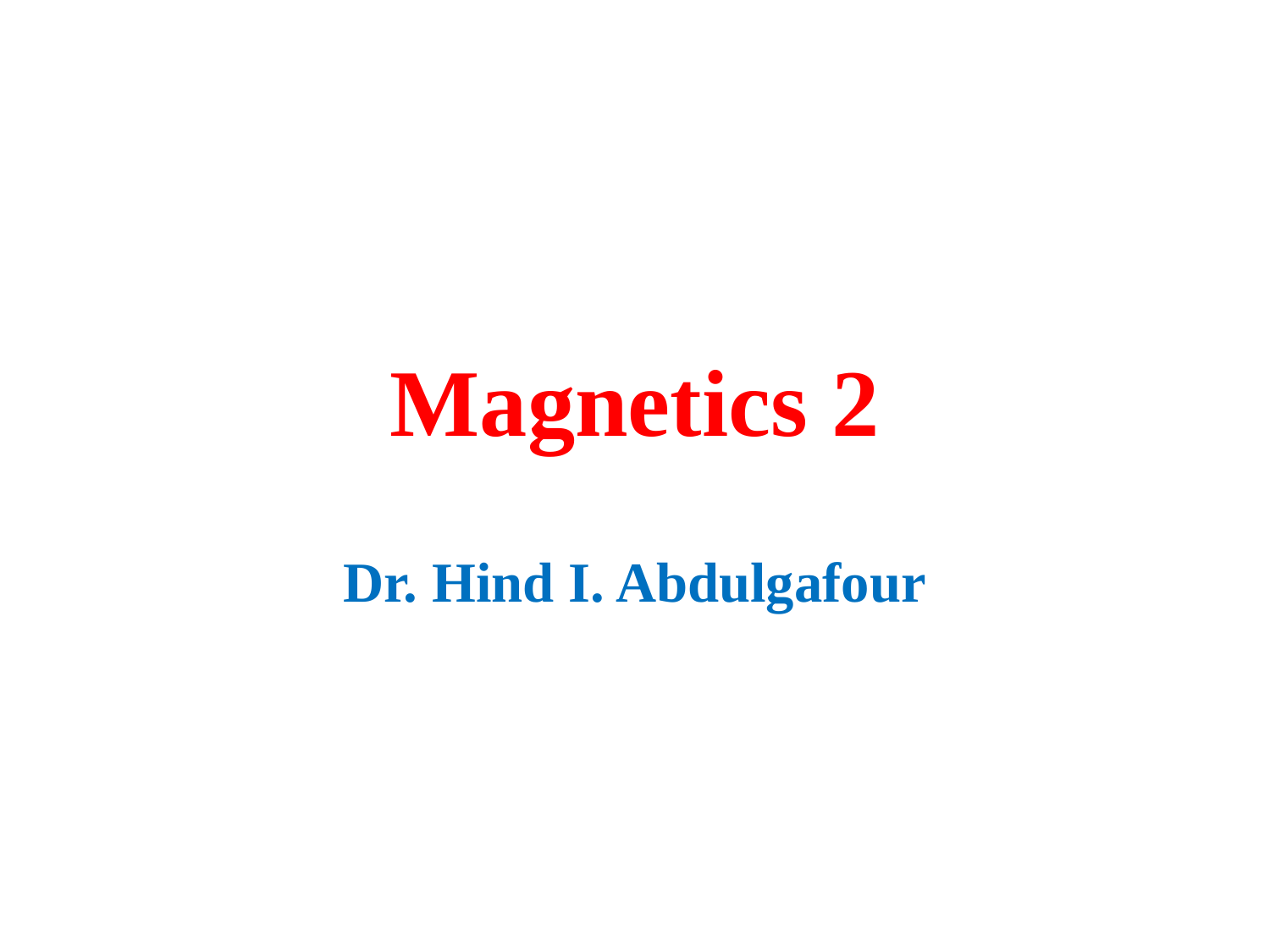

# Magnetics 2
Dr. Hind I. Abdulgafour